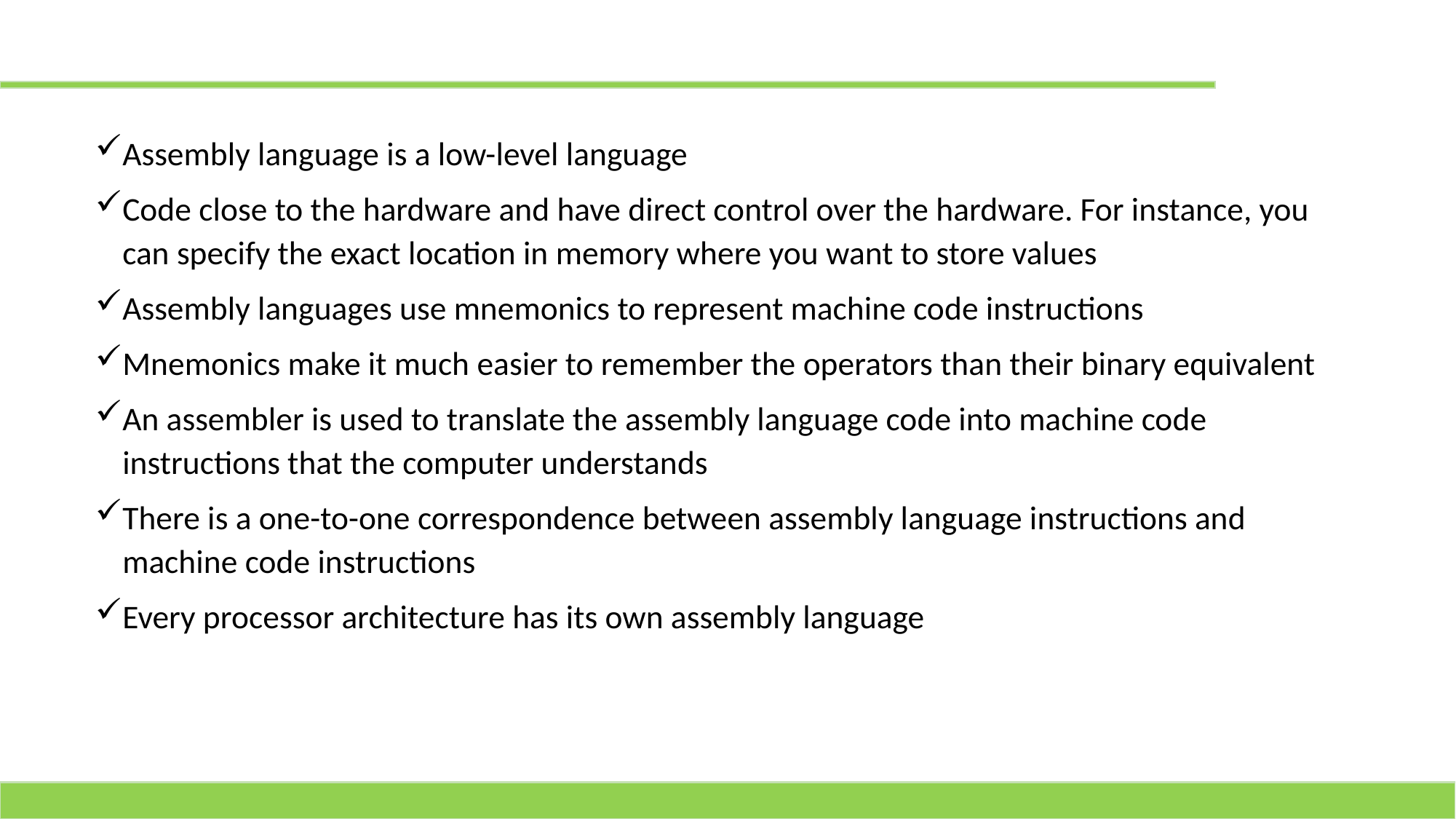

# Assembly language
Assembly language is a low-level language
Code close to the hardware and have direct control over the hardware. For instance, you can specify the exact location in memory where you want to store values
Assembly languages use mnemonics to represent machine code instructions
Mnemonics make it much easier to remember the operators than their binary equivalent
An assembler is used to translate the assembly language code into machine code instructions that the computer understands
There is a one-to-one correspondence between assembly language instructions and machine code instructions
Every processor architecture has its own assembly language